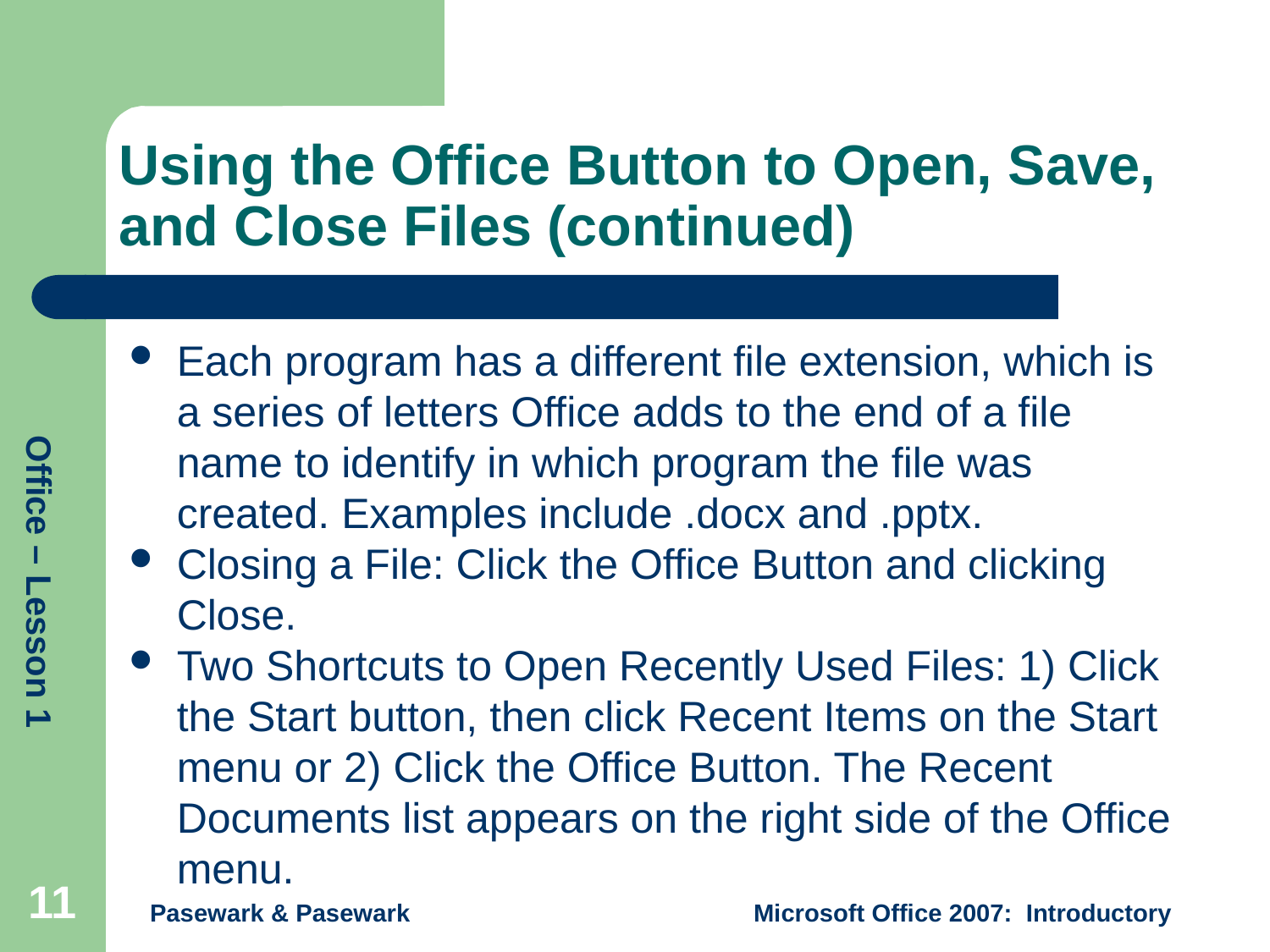

# Using the Office Button to Open, Save, and Close Files (continued)
Each program has a different file extension, which is a series of letters Office adds to the end of a file name to identify in which program the file was created. Examples include .docx and .pptx.
Closing a File: Click the Office Button and clicking Close.
Two Shortcuts to Open Recently Used Files: 1) Click the Start button, then click Recent Items on the Start menu or 2) Click the Office Button. The Recent Documents list appears on the right side of the Office menu.

11
Pasewark & Pasewark
Microsoft Office 2007:  Introductory